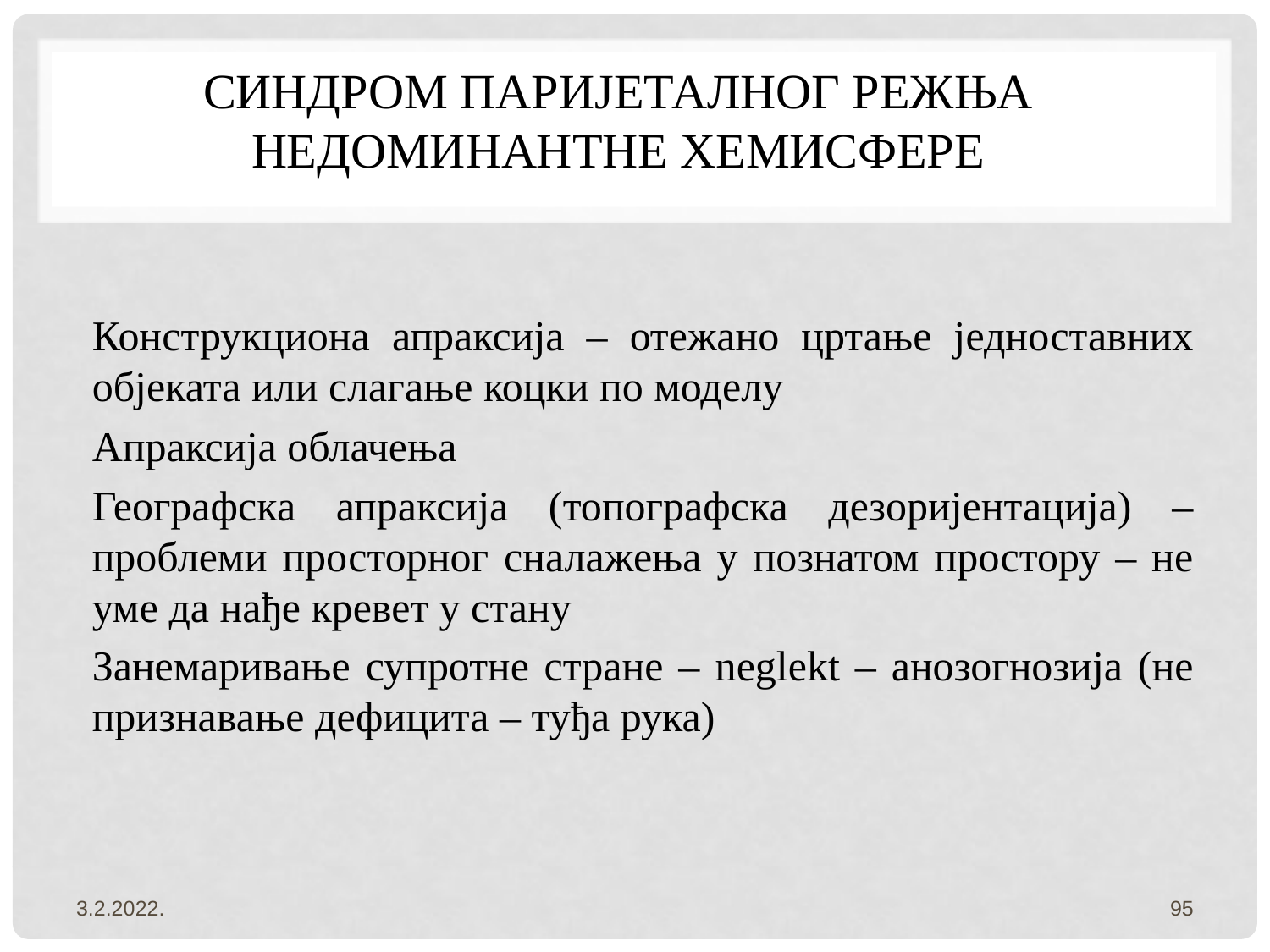

СИНДРОМ ПАРИЈЕТАЛНОГ РЕЖЊА
НЕДОМИНАНТНЕ ХЕМИСФЕРЕ

Конструкциона апраксија – отежано цртање једноставних објеката или слагање коцки по моделу
Апраксија облачења
Географска апраксија (топографска дезоријентација) – проблеми просторног сналажења у познатом простору – не уме да нађе кревет у стану
Занемаривање супротне стране – neglekt – анозогнозија (не признавање дефицита – туђа рука)
3.2.2022.
95